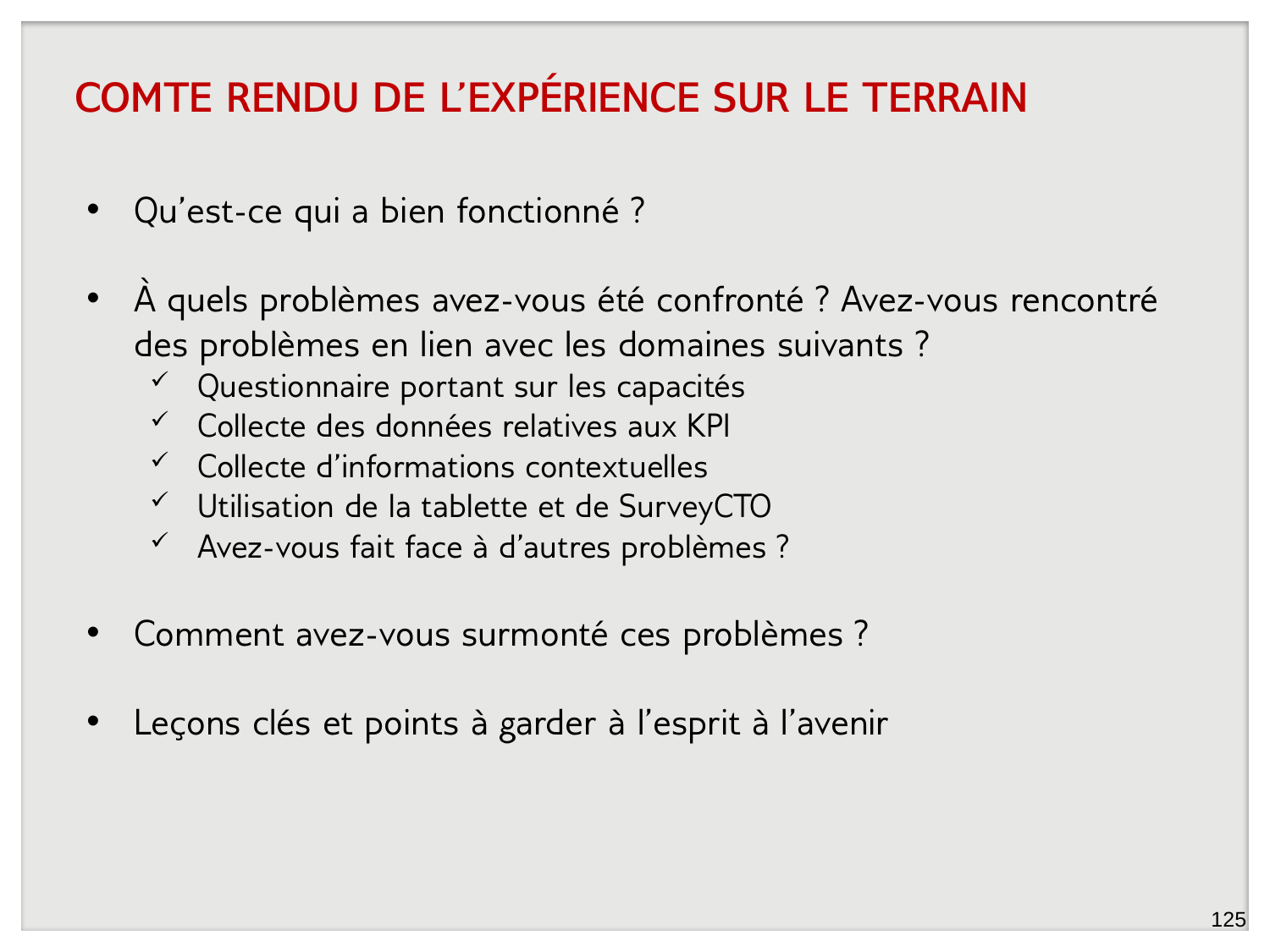

COMTE RENDU DE L’EXPÉRIENCE SUR LE TERRAIN
Qu’est-ce qui a bien fonctionné ?

À quels problèmes avez-vous été confronté ? Avez-vous rencontré
des problèmes en lien avec les domaines suivants ?
Questionnaire portant sur les capacités
Collecte des données relatives aux KPI
Collecte d’informations contextuelles
Utilisation de la tablette et de SurveyCTO
Avez-vous fait face à d’autres problèmes ?

Comment avez-vous surmonté ces problèmes ?

Leçons clés et points à garder à l’esprit à l’avenir